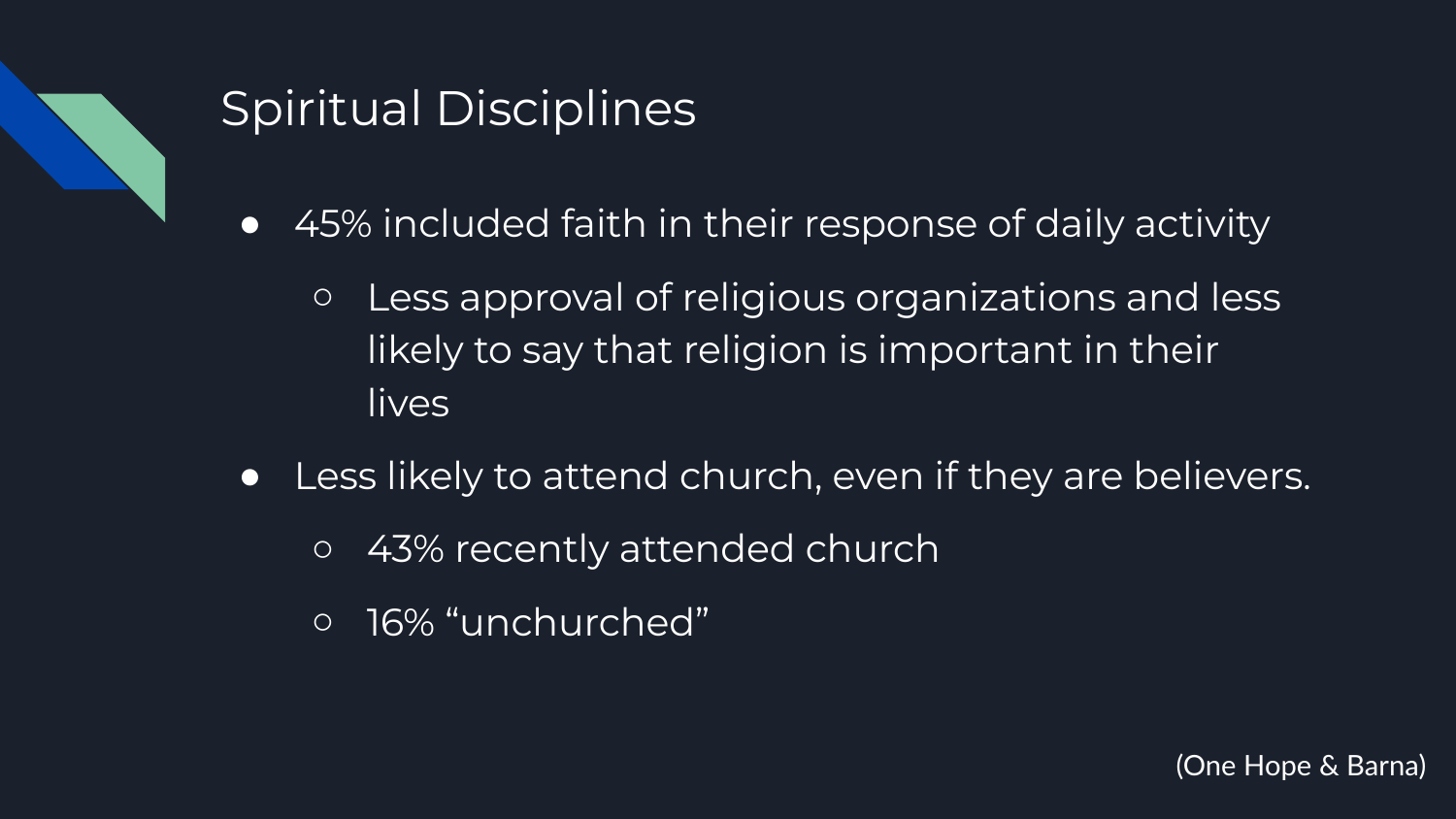

# Spiritual Disciplines
45% included faith in their response of daily activity
Less approval of religious organizations and less likely to say that religion is important in their lives
Less likely to attend church, even if they are believers.
43% recently attended church
16% “unchurched”

(One Hope & Barna)